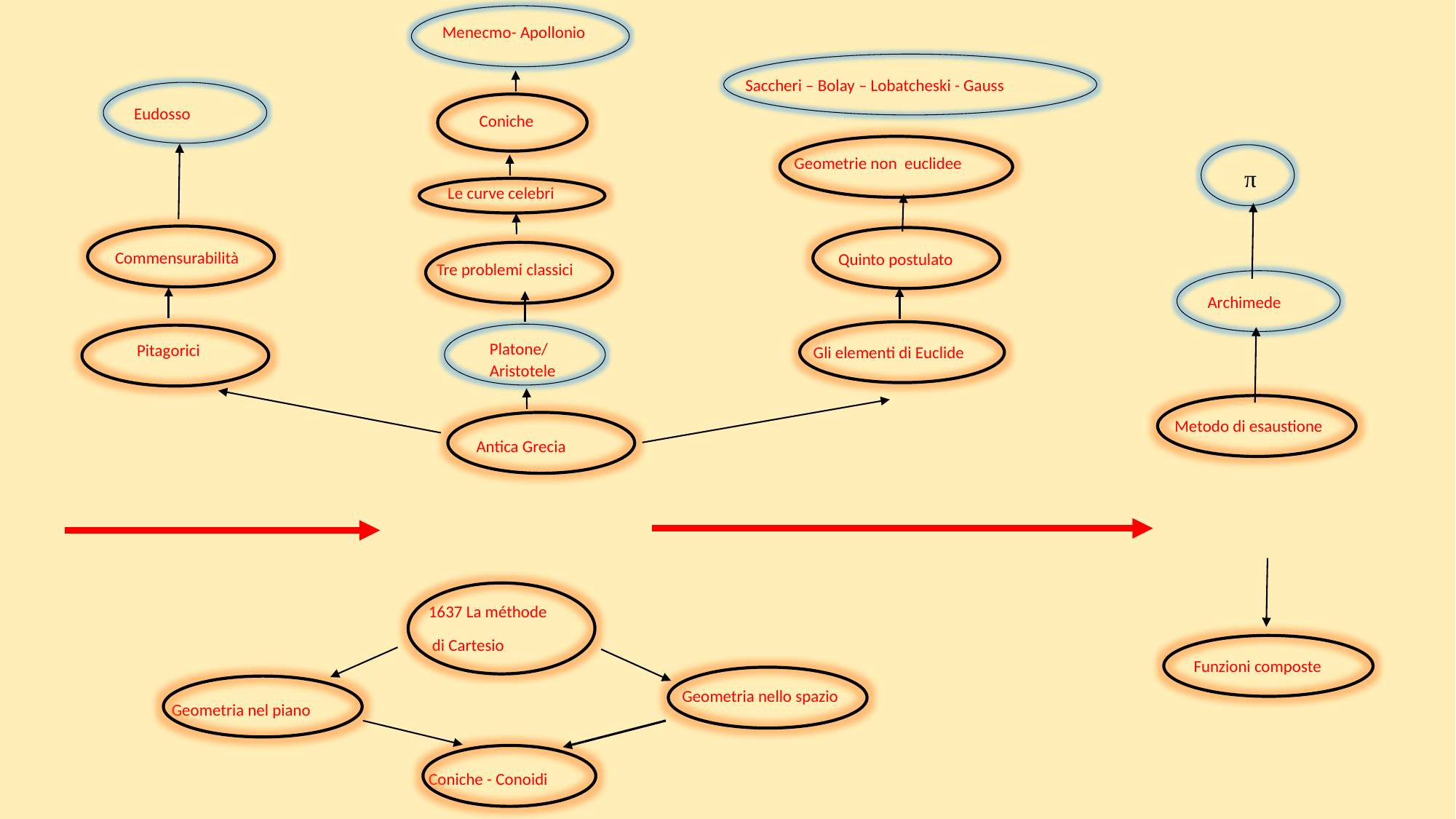

Menecmo- Apollonio

Saccheri – Bolay – Lobatcheski - Gauss

Eudosso

      Coniche

 Geometrie non  euclidee

   π

   Le curve celebri

  Commensurabilità

  Quinto postulato

Tre problemi classici

Archimede

Gli elementi di Euclide

Platone/
Aristotele

        Pitagorici

Metodo di esaustione

         Antica Grecia

Approssimazione

Luoghi geometrici

     1637 La méthode
      di Cartesio

   Funzioni composte

Geometria nello spazio

  Geometria nel piano

 Coniche - Conoidi